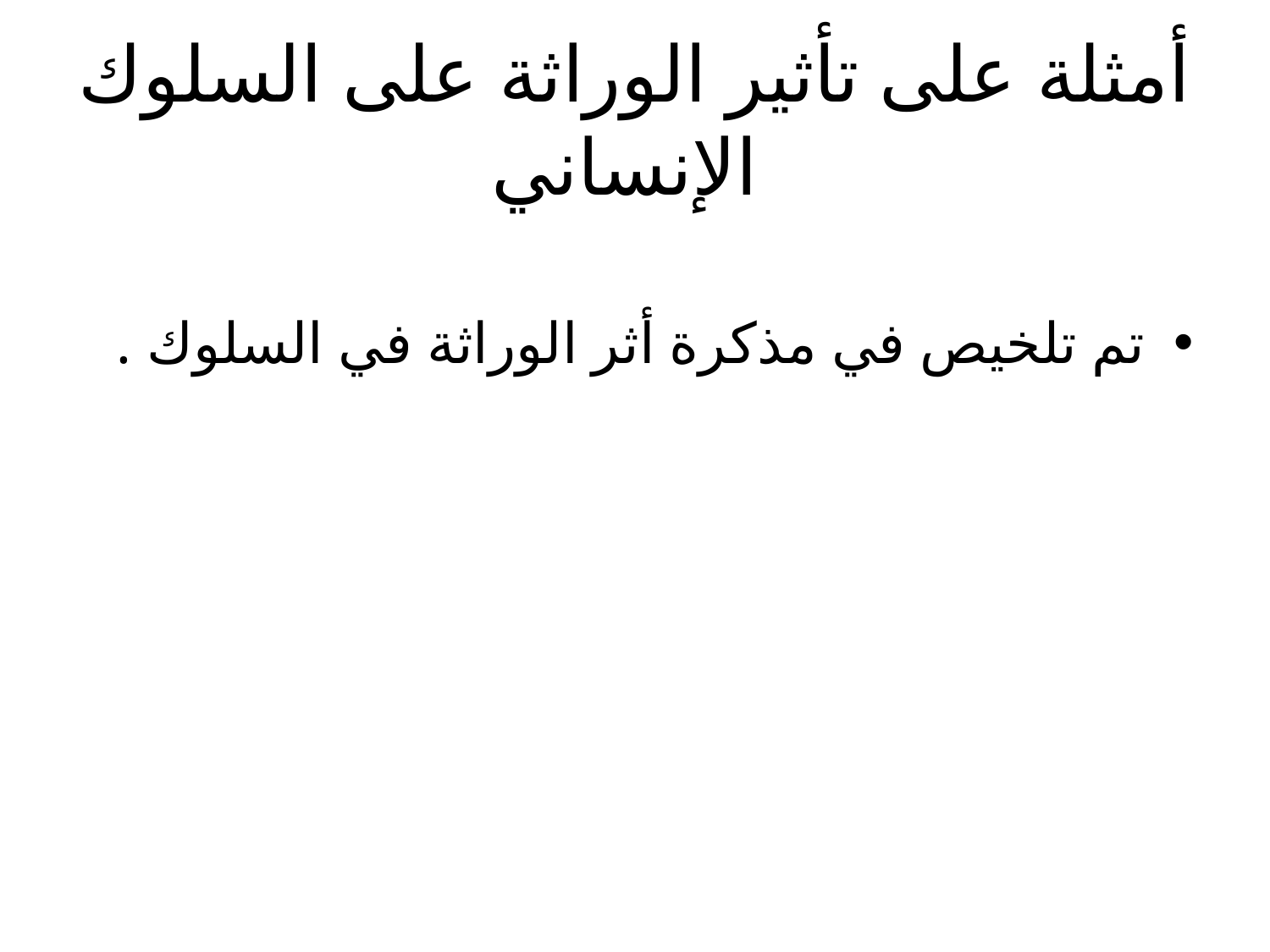

# أمثلة على تأثير الوراثة على السلوك الإنساني

تم تلخيص في مذكرة أثر الوراثة في السلوك .